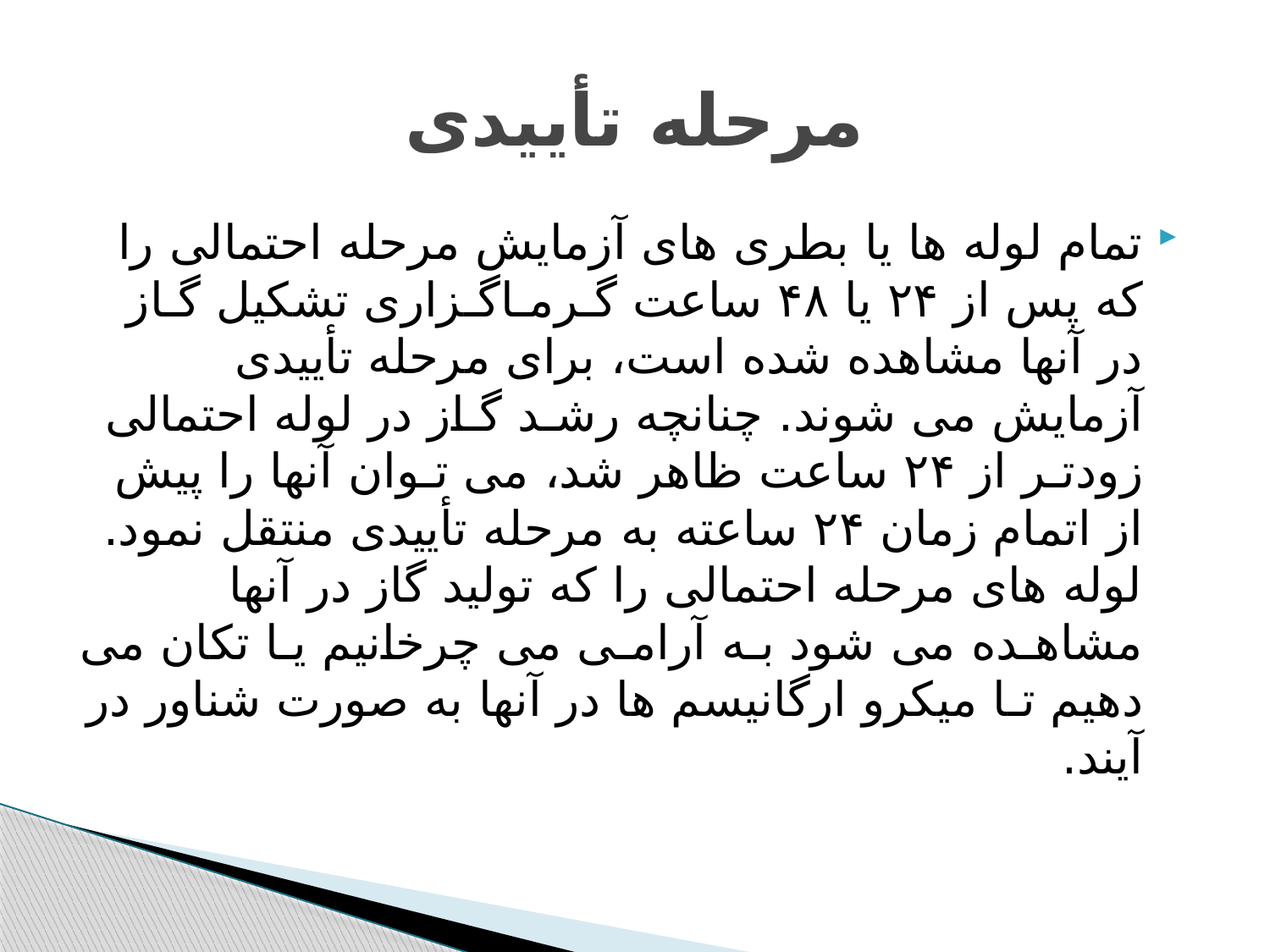

# مرحله تأییدی
تمام لوله ها یا بطری های آزمایش مرحله احتمالی را که پس از ۲۴ یا ۴۸ ساعت گـرمـاگـزاری تشکیل گـاز در آنها مشاهده شده است، برای مرحله تأییدی آزمایش می شوند. چنانچه رشـد گـاز در لوله احتمالی زودتـر از ۲۴ ساعت ظاهر شد، می تـوان آنها را پیش از اتمام زمان ۲۴ ساعته به مرحله تأییدی منتقل نمود. لوله های مرحله احتمالی را که تولید گاز در آنها مشاهـده می شود بـه آرامـی می چرخانیم یـا تکان می دهیم تـا میکرو ارگانیسم ها در آنها به صورت شناور در آیند.